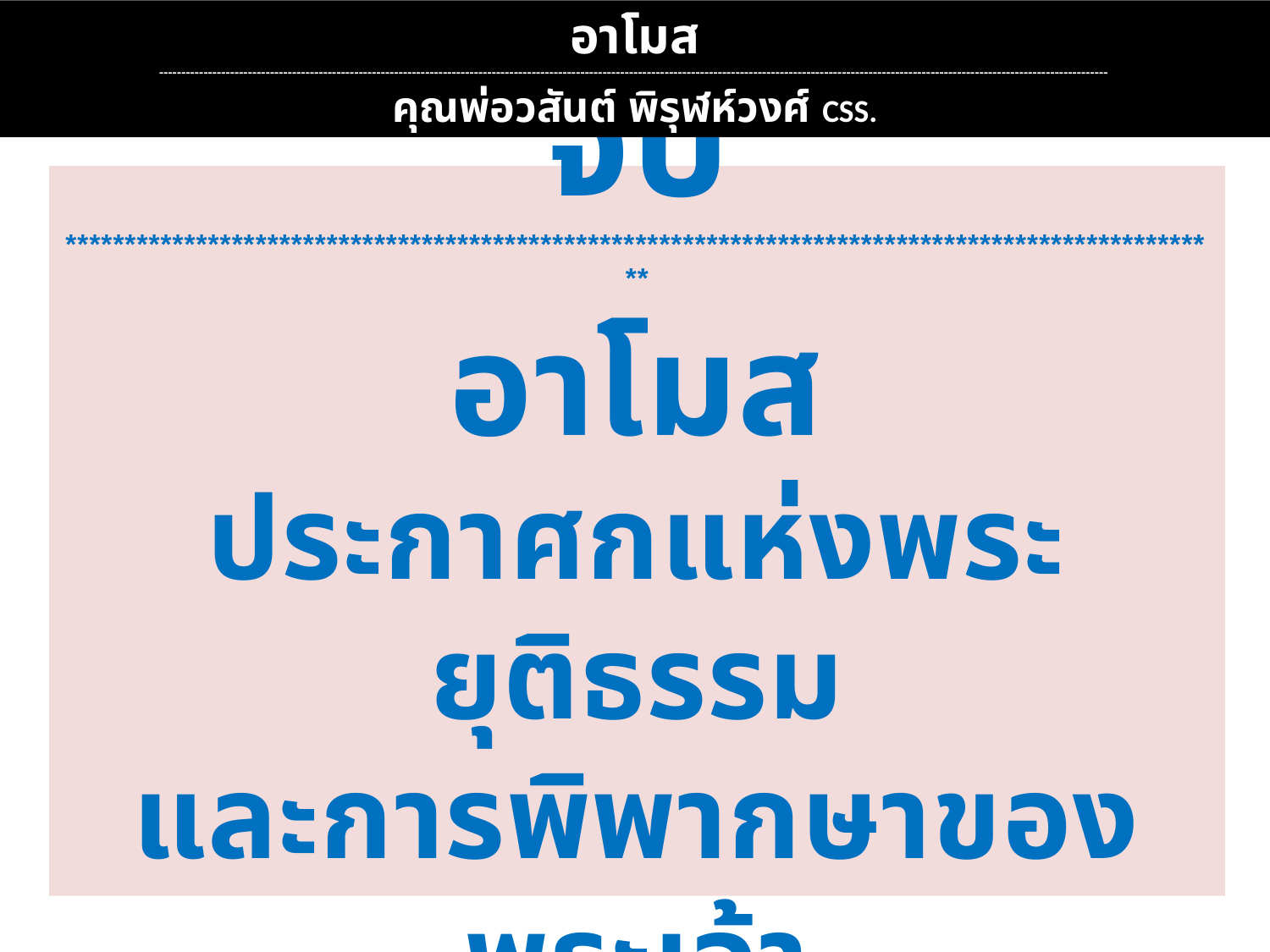

อาโมส
----------------------------------------------------------------------------------------------------------------------------------------------------------------------------------------------------------------------
คุณพ่อวสันต์ พิรุฬห์วงศ์ CSS.
จบ
**************************************************************************************************
อาโมส
ประกาศกแห่งพระยุติธรรม
และการพิพากษาของพระเจ้า